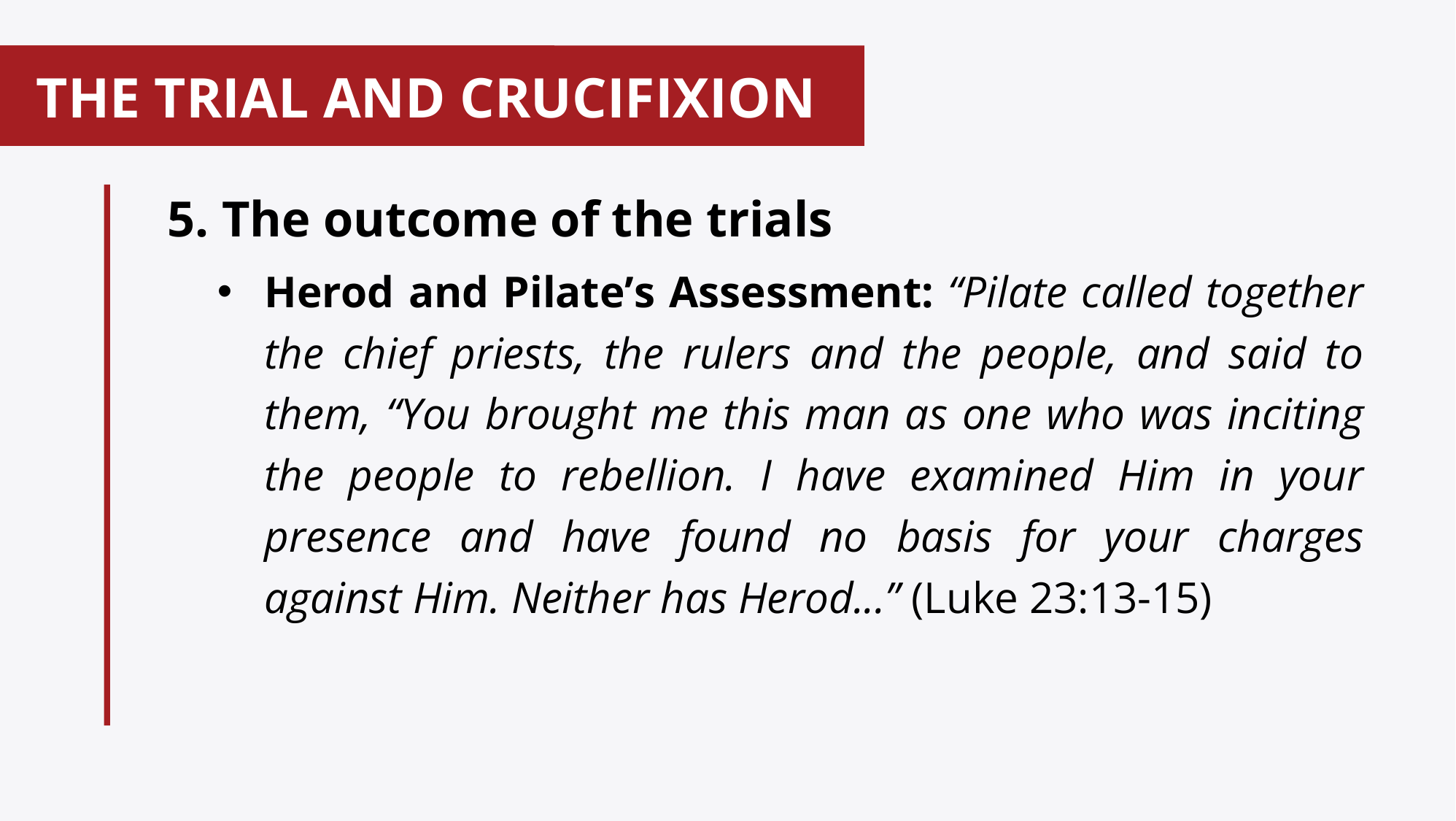

# THE TRIAL AND CRUCIFIXION
 5. The outcome of the trials
Herod and Pilate’s Assessment: “Pilate called together the chief priests, the rulers and the people, and said to them, “You brought me this man as one who was inciting the people to rebellion. I have examined Him in your presence and have found no basis for your charges against Him. Neither has Herod...” (Luke 23:13-15)